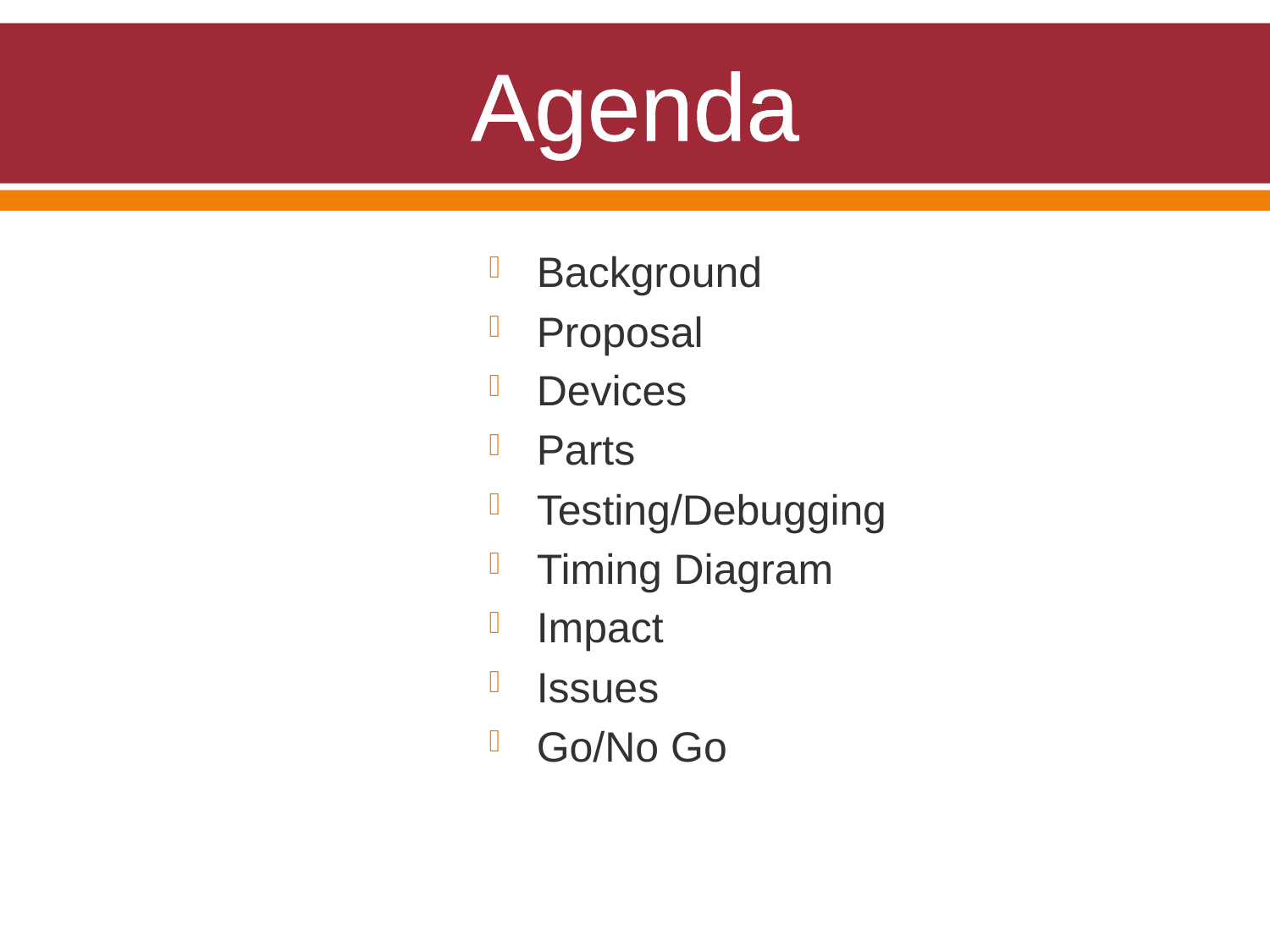

# Agenda
Background
Proposal
Devices
Parts
Testing/Debugging
Timing Diagram
Impact
Issues
Go/No Go